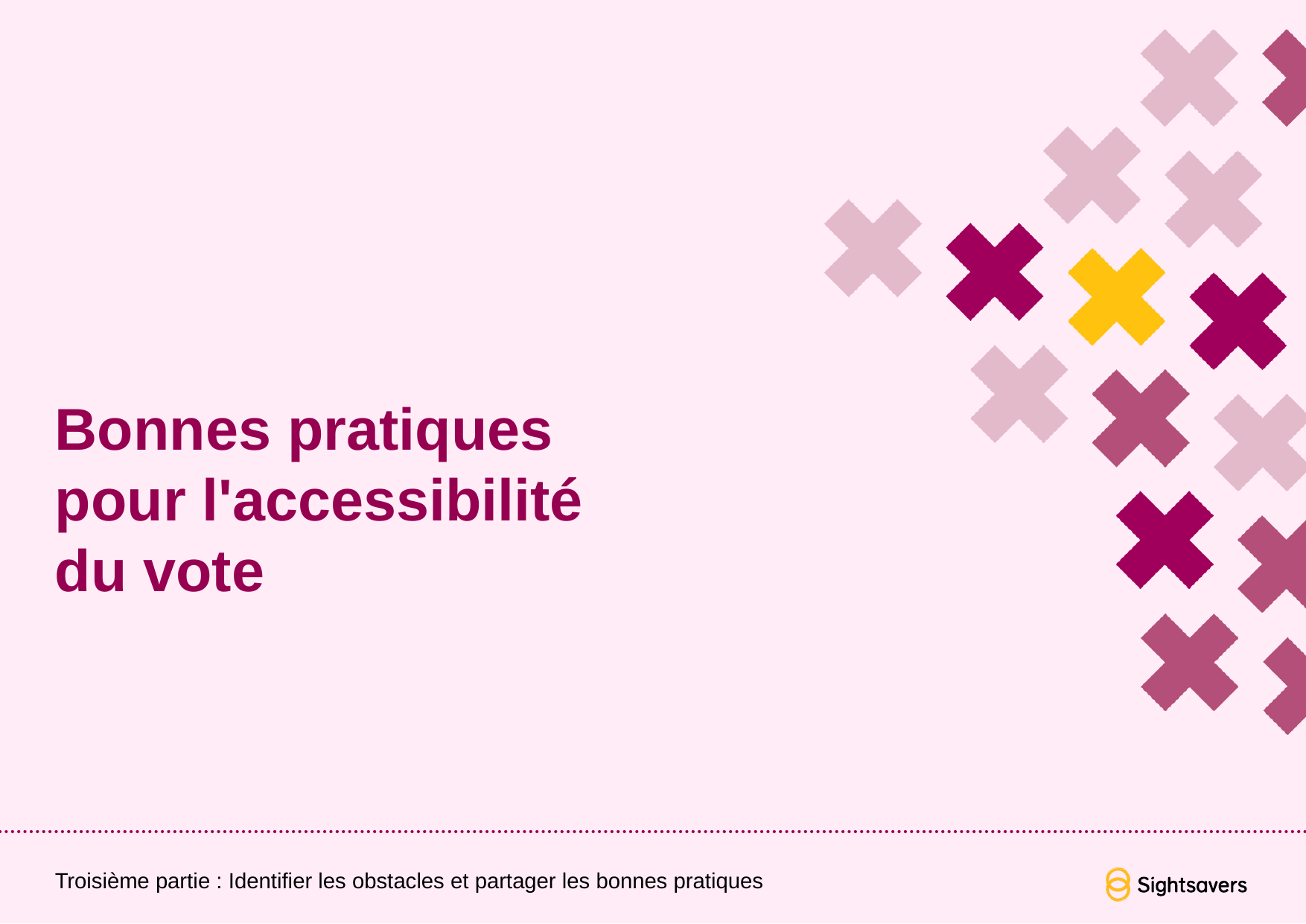

# Bonnes pratiques pour l'accessibilité du vote
Troisième partie : Identifier les obstacles et partager les bonnes pratiques